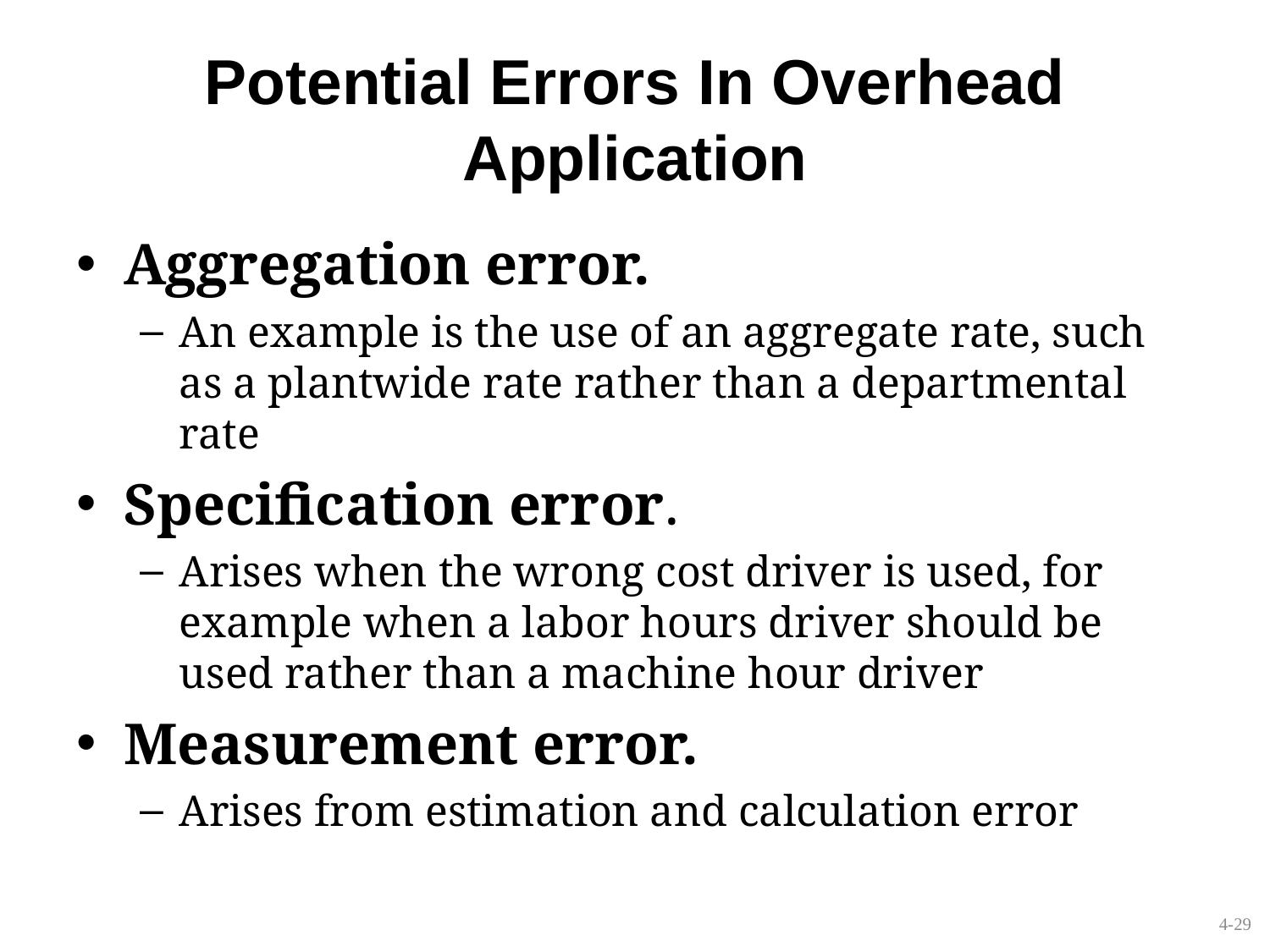

# Potential Errors In Overhead Application
Aggregation error.
An example is the use of an aggregate rate, such as a plantwide rate rather than a departmental rate
Specification error.
Arises when the wrong cost driver is used, for example when a labor hours driver should be used rather than a machine hour driver
Measurement error.
Arises from estimation and calculation error
4-29